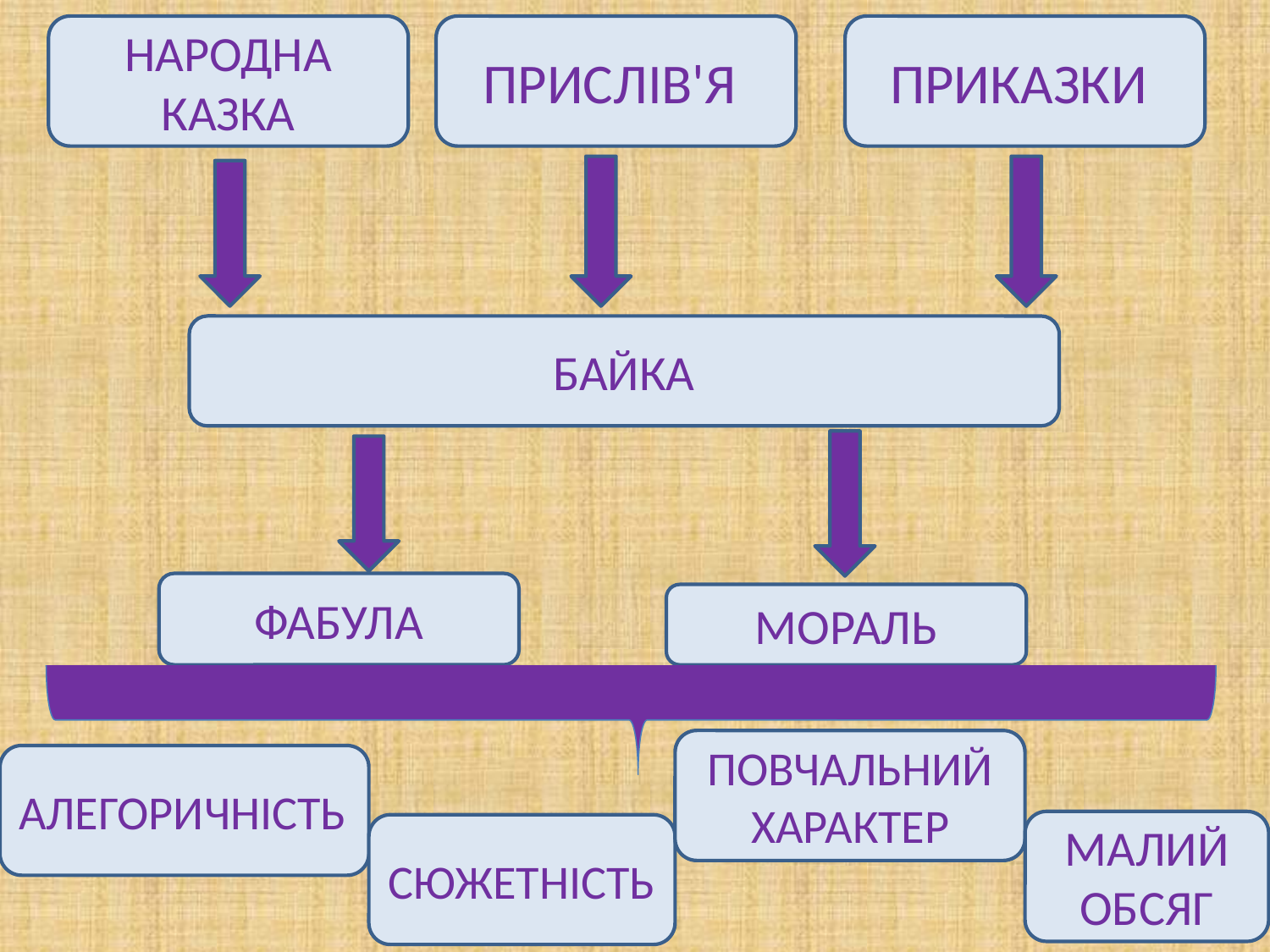

НАРОДНА КАЗКА
ПРИСЛІВ'Я
ПРИКАЗКИ

БАЙКА

ФАБУЛА
МОРАЛЬ
ПОВЧАЛЬНИЙ ХАРАКТЕР
АЛЕГОРИЧНІСТЬ
МАЛИЙ ОБСЯГ
СЮЖЕТНІСТЬ